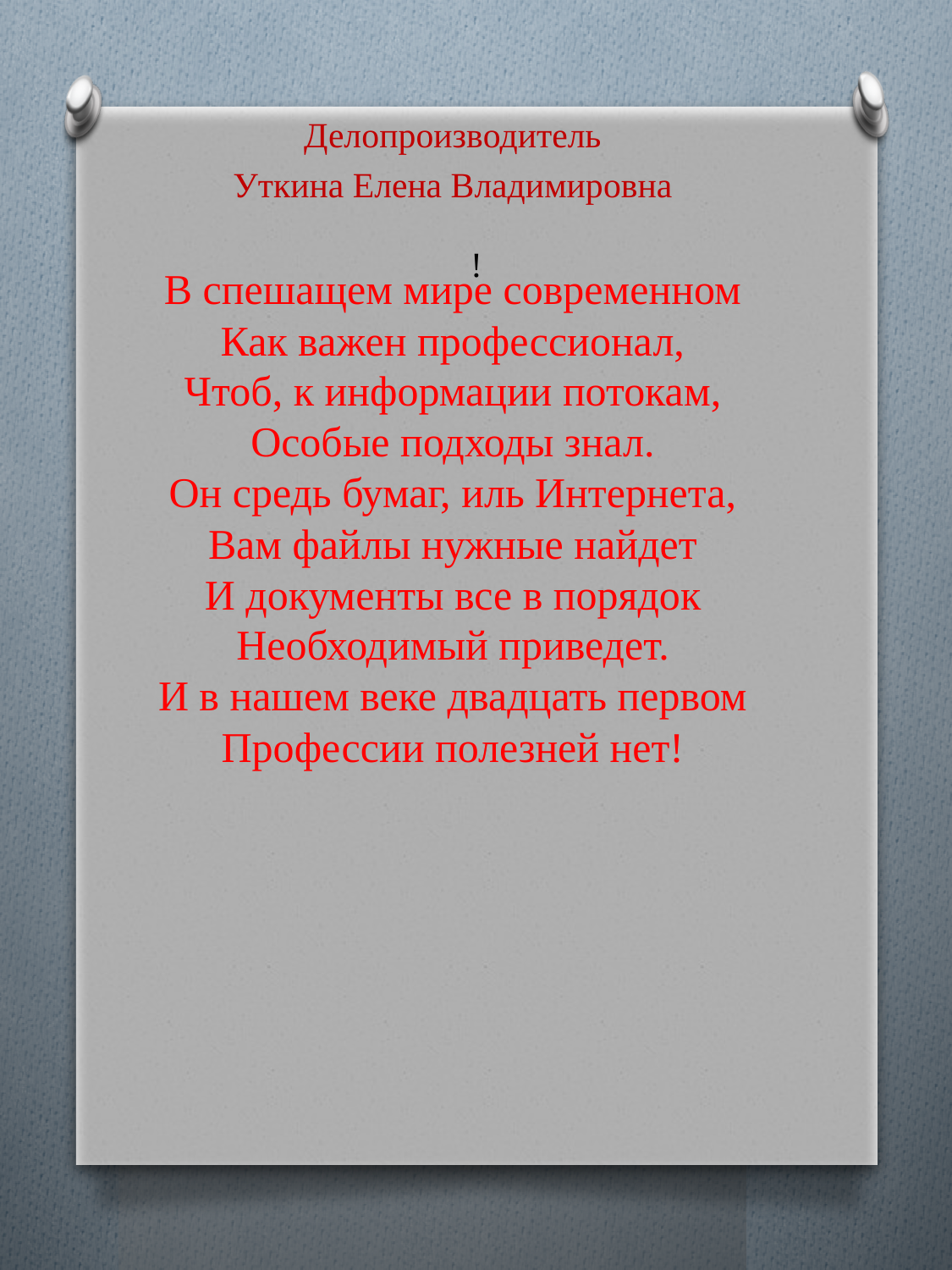

Делопроизводитель
Уткина Елена Владимировна

В спешащем мире современном
Как важен профессионал,
Чтоб, к информации потокам,
Особые подходы знал.
Он средь бумаг, иль Интернета,
Вам файлы нужные найдет
И документы все в порядок
Необходимый приведет.
И в нашем веке двадцать первом
Профессии полезней нет!

# !